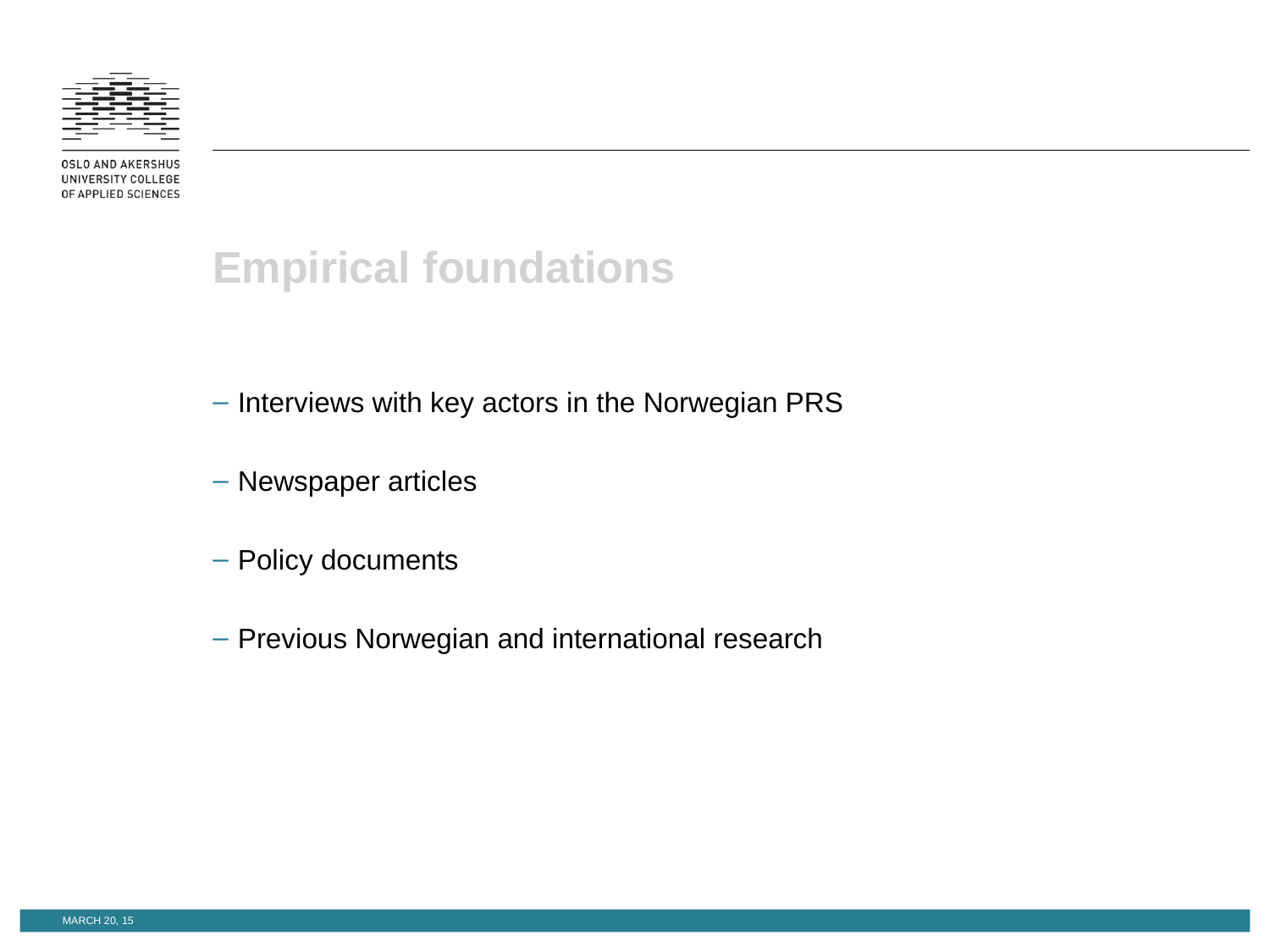

# Empirical foundations
Interviews with key actors in the Norwegian PRS

Newspaper articles

Policy documents

Previous Norwegian and international research

March 20, 15